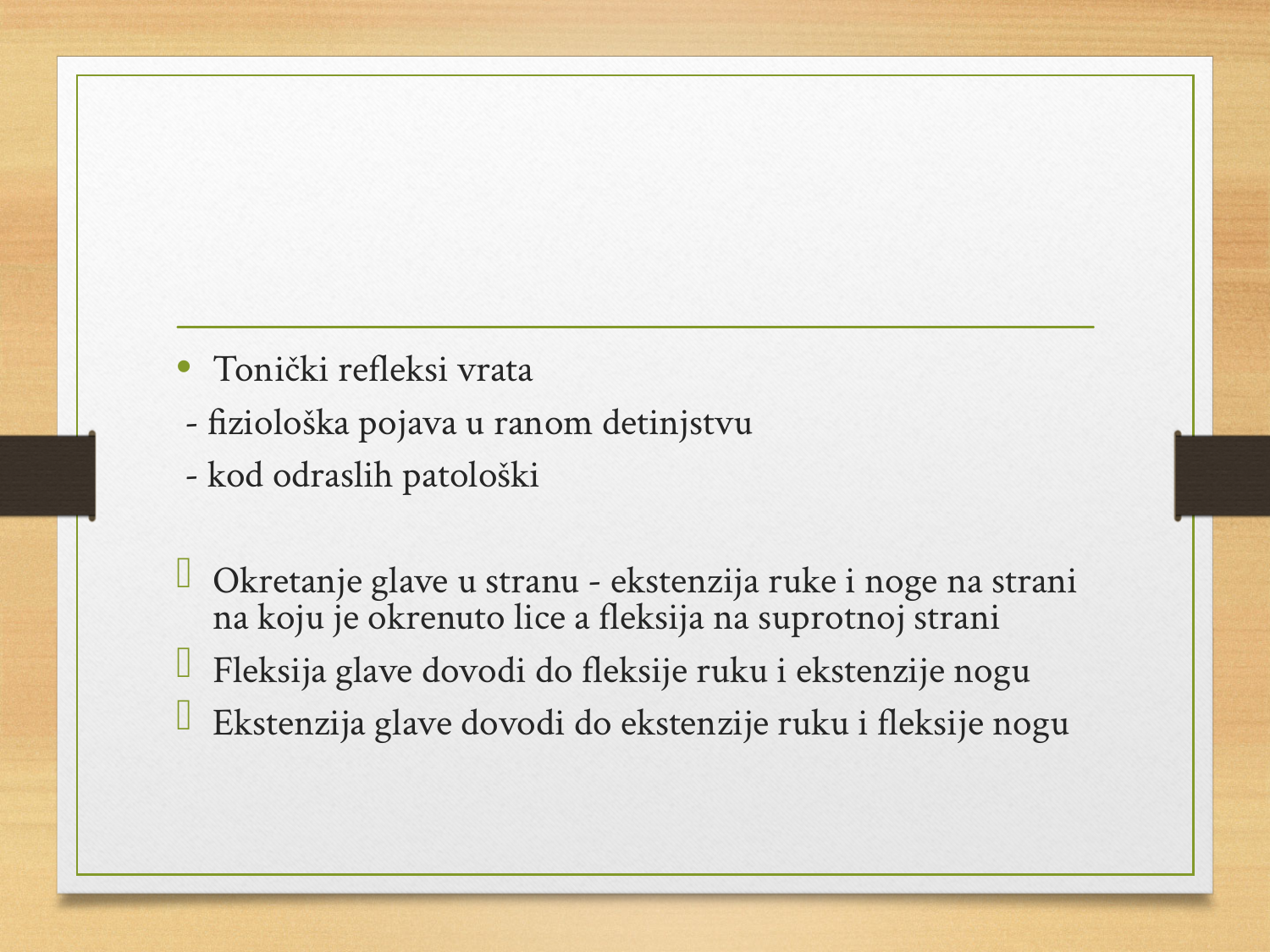

#
Tonički refleksi vrata
 - fiziološka pojava u ranom detinjstvu
 - kod odraslih patološki

Okretanje glave u stranu - ekstenzija ruke i noge na strani na koju je okrenuto lice a fleksija na suprotnoj strani
Fleksija glave dovodi do fleksije ruku i ekstenzije nogu
Ekstenzija glave dovodi do ekstenzije ruku i fleksije nogu